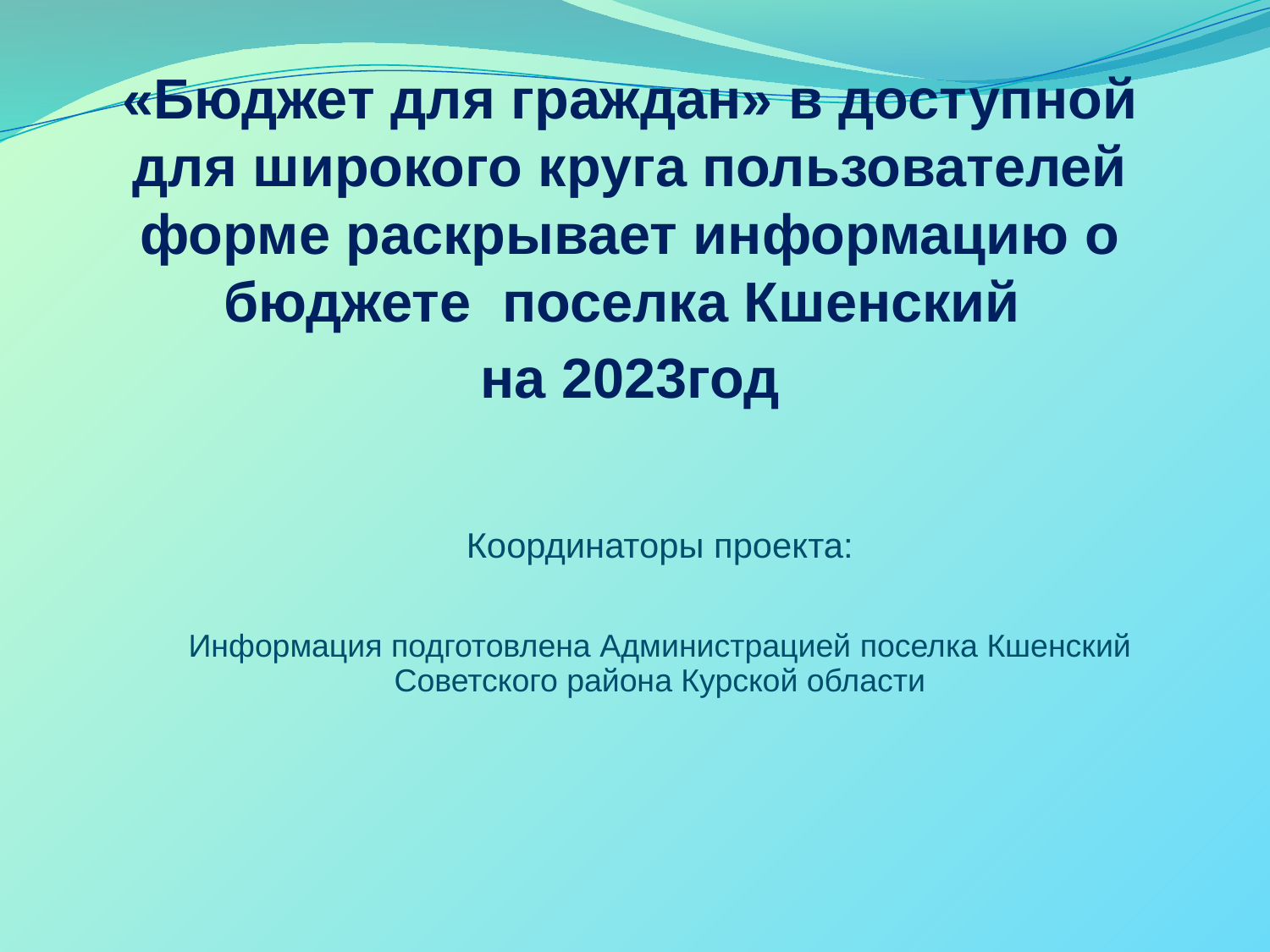

«Бюджет для граждан» в доступной для широкого круга пользователей форме раскрывает информацию о бюджете  поселка Кшенский
на 2023год

Координаторы проекта:

Информация подготовлена Администрацией поселка Кшенский Советского района Курской области